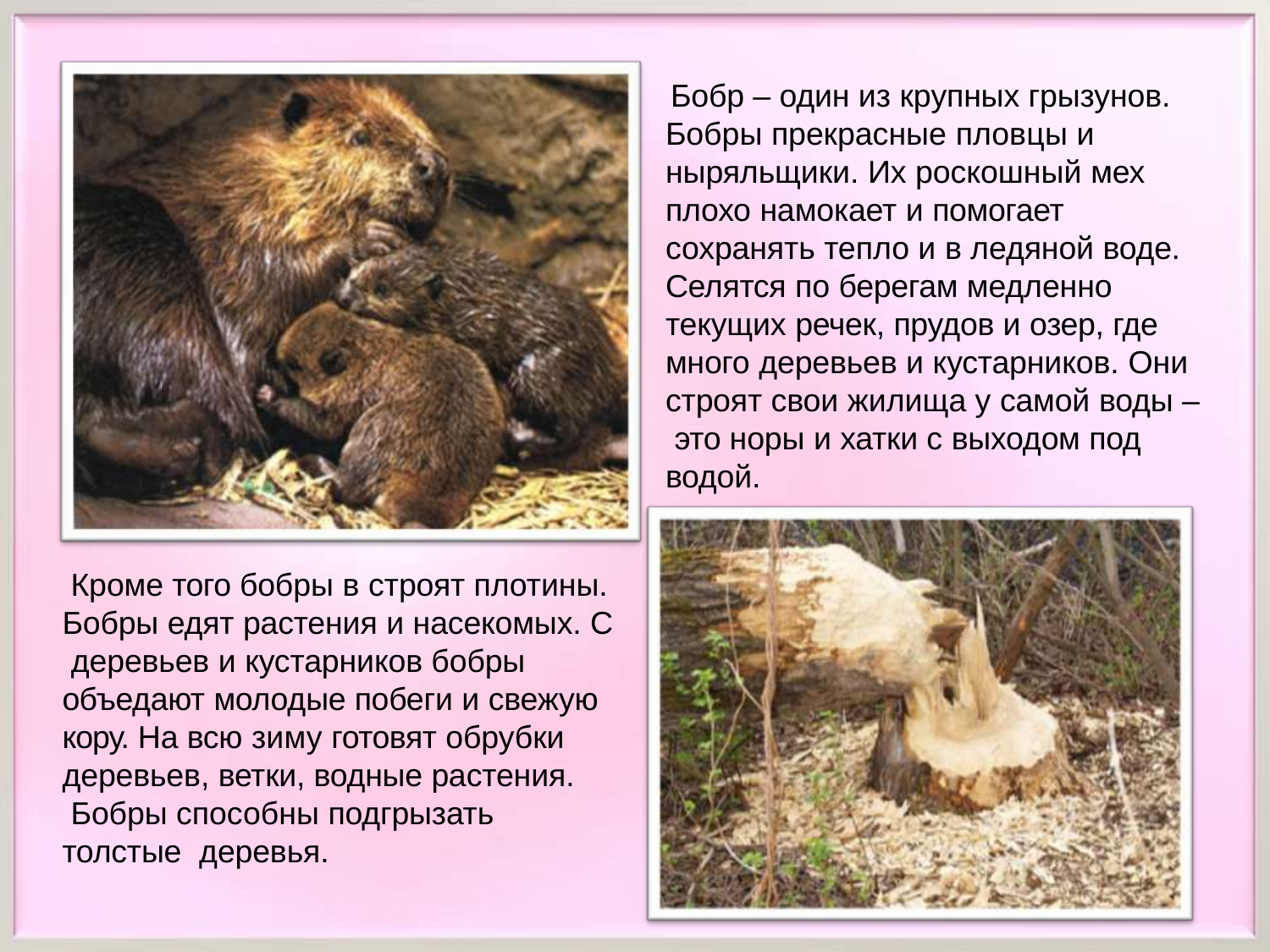

Бобр – один из крупных грызунов.  Бобры прекрасные пловцы и  ныряльщики. Их роскошный мех  плохо намокает и помогает  сохранять тепло и в ледяной воде.  Селятся по берегам медленно  текущих речек, прудов и озер, где  много деревьев и кустарников. Они  строят свои жилища у самой воды –  это норы и хатки с выходом под  водой.

Кроме того бобры в строят плотины.  Бобры едят растения и насекомых. С  деревьев и кустарников бобры  объедают молодые побеги и свежую  кору. На всю зиму готовят обрубки  деревьев, ветки, водные растения.
Бобры способны подгрызать толстые  деревья.